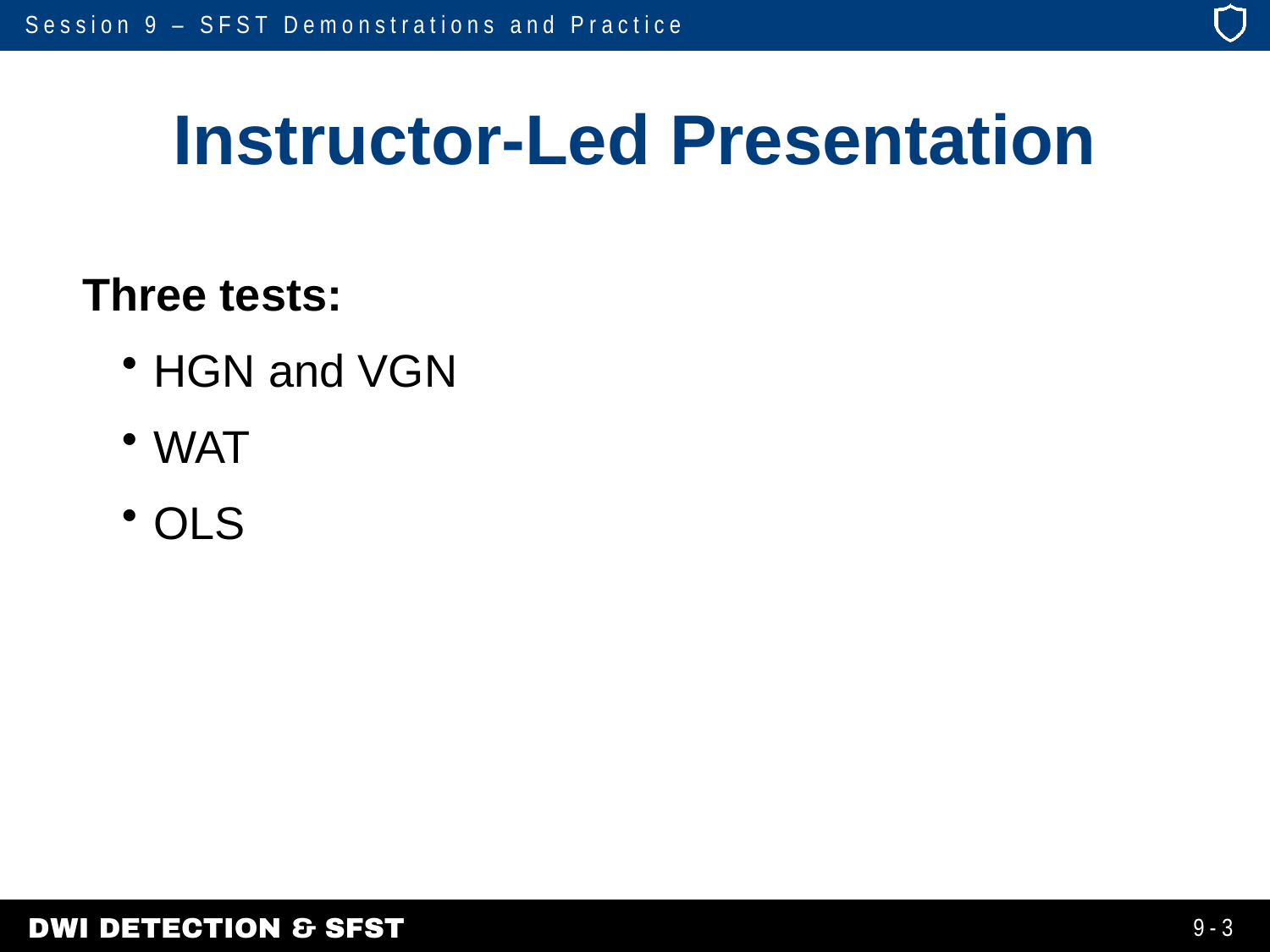

# Instructor-Led Presentation
Three tests:
HGN and VGN
WAT
OLS

9-3